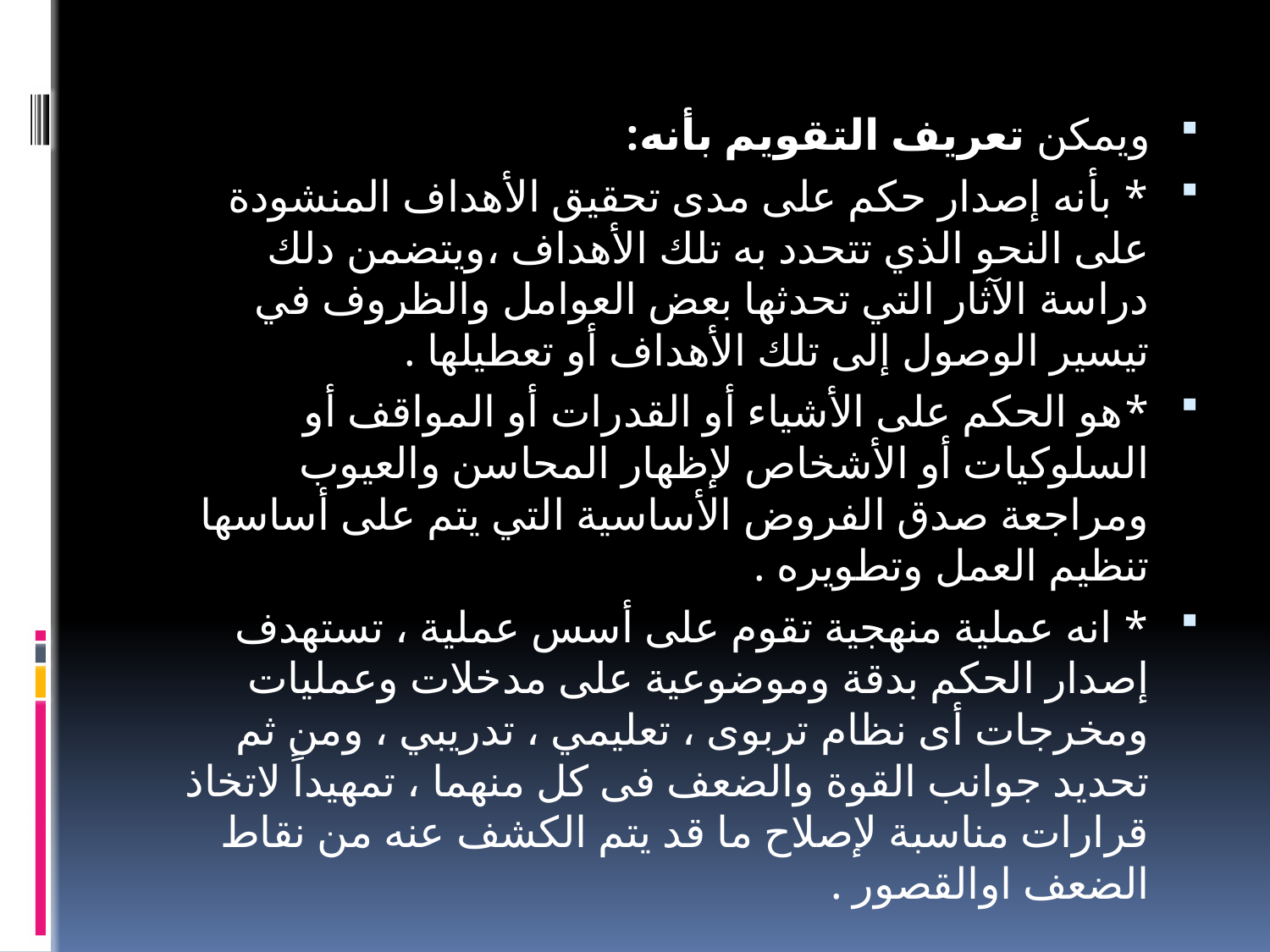

ويمكن تعريف التقويم بأنه:
* بأنه إصدار حكم على مدى تحقيق الأهداف المنشودة على النحو الذي تتحدد به تلك الأهداف ،ويتضمن دلك دراسة الآثار التي تحدثها بعض العوامل والظروف في تيسير الوصول إلى تلك الأهداف أو تعطيلها .
*هو الحكم على الأشياء أو القدرات أو المواقف أو السلوكيات أو الأشخاص لإظهار المحاسن والعيوب ومراجعة صدق الفروض الأساسية التي يتم على أساسها تنظيم العمل وتطويره .
* انه عملية منهجية تقوم على أسس عملية ، تستهدف إصدار الحكم بدقة وموضوعية على مدخلات وعمليات ومخرجات أى نظام تربوى ، تعليمي ، تدريبي ، ومن ثم تحديد جوانب القوة والضعف فى كل منهما ، تمهيداً لاتخاذ قرارات مناسبة لإصلاح ما قد يتم الكشف عنه من نقاط الضعف اوالقصور .